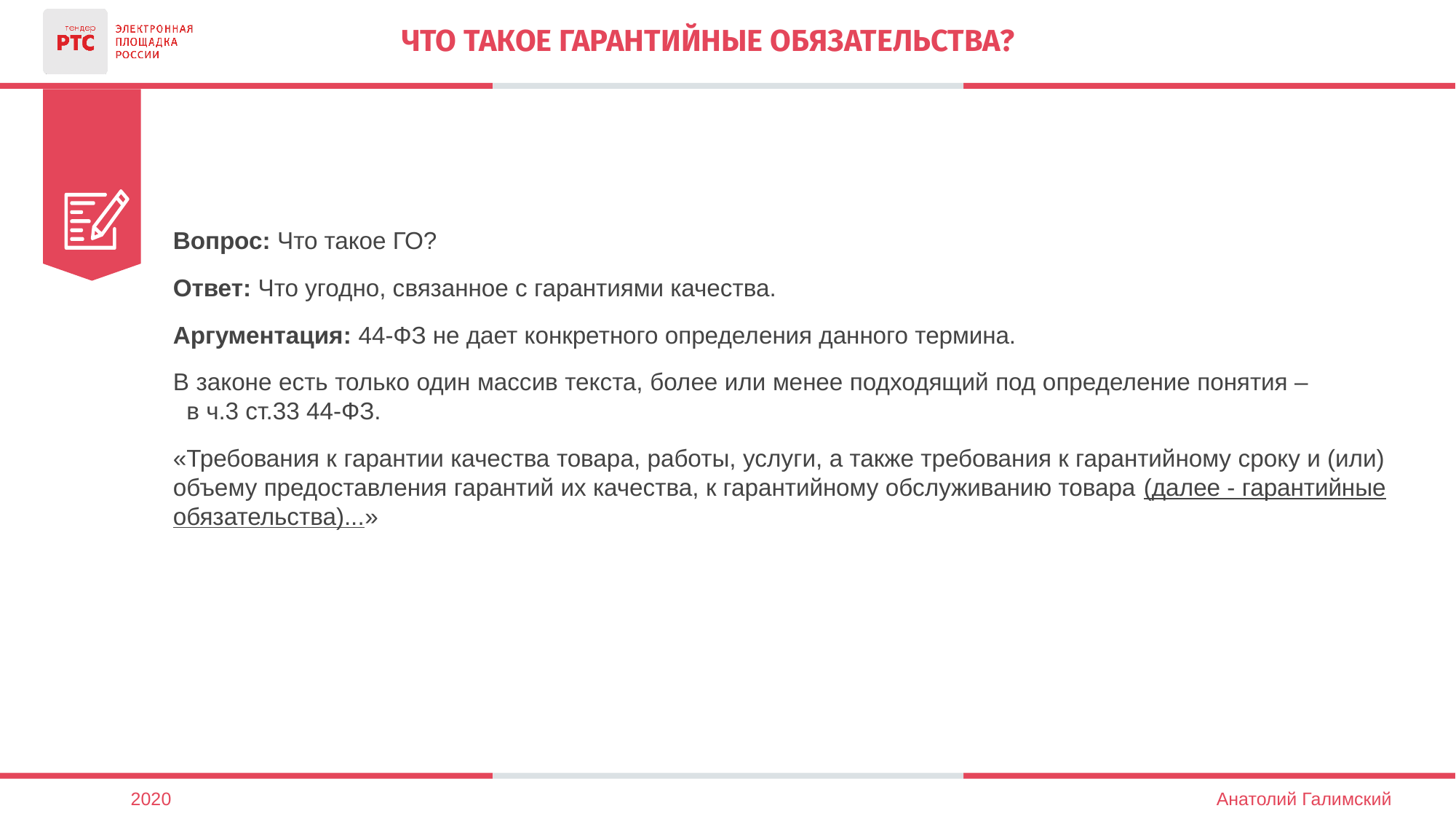

# Что такое гарантийные обязательства?

Вопрос: Что такое ГО?
Ответ: Что угодно, связанное с гарантиями качества.
Аргументация: 44-ФЗ не дает конкретного определения данного термина.
В законе есть только один массив текста, более или менее подходящий под определение понятия –              в ч.3 ст.33 44-ФЗ.
«Требования к гарантии качества товара, работы, услуги, а также требования к гарантийному сроку и (или) объему предоставления гарантий их качества, к гарантийному обслуживанию товара (далее - гарантийные обязательства)...»
2020
Анатолий Галимский